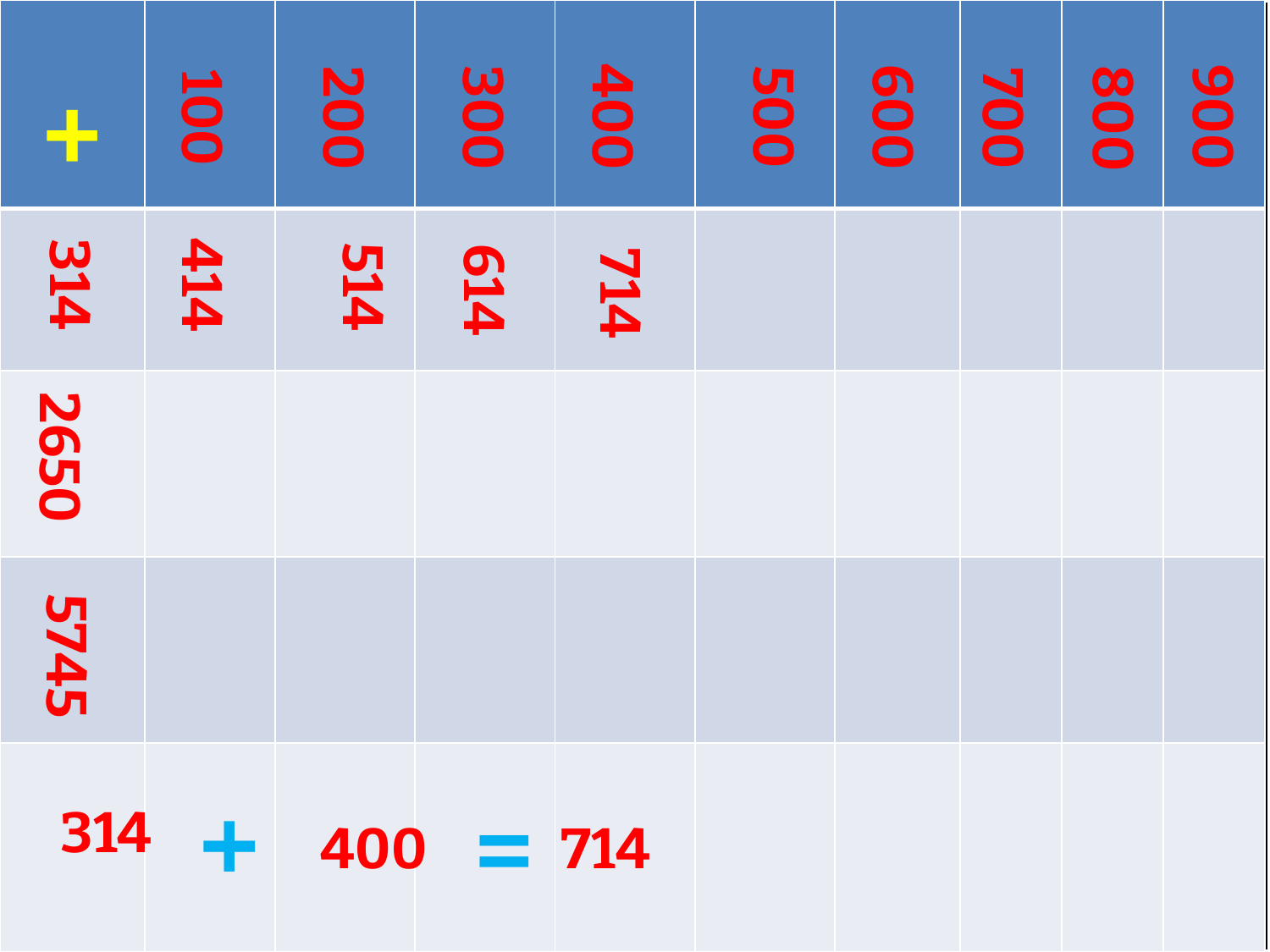

|  |  |  |  |  |  |  |  |  |  |
| --- | --- | --- | --- | --- | --- | --- | --- | --- | --- |
|  |  |  |  |  |  |  |  |  |  |
|  |  |  |  |  |  |  |  |  |  |
|  |  |  |  |  |  |  |  |  |  |
|  |  |  |  |  |  |  |  |  |  |
+
400
500
600
900
100
200
300
700
800
314
414
514
614
714
#
2650
5745
=
+
314
714
400